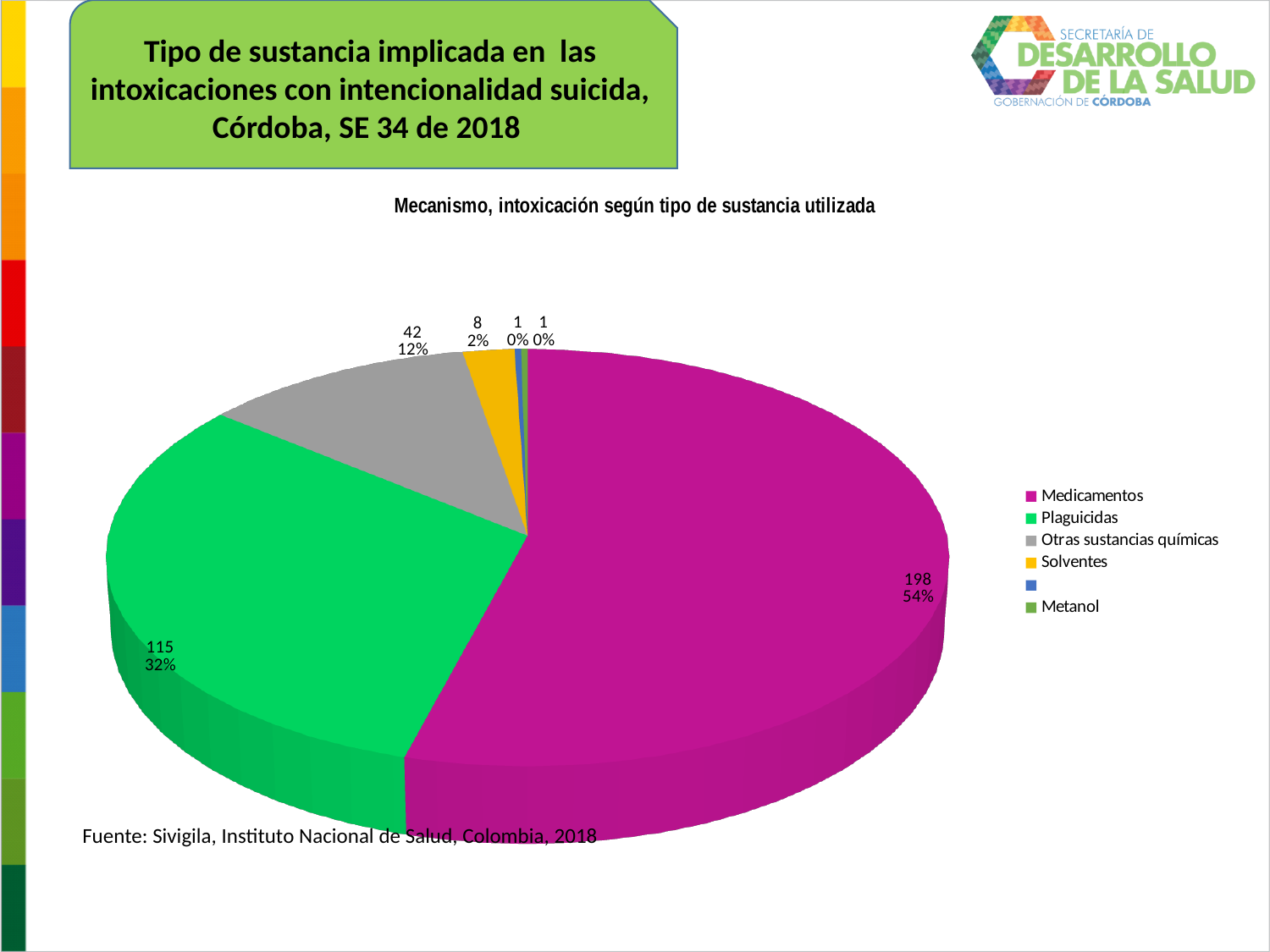

Tipo de sustancia implicada en  las intoxicaciones con intencionalidad suicida, Córdoba, SE 34 de 2018

[unsupported chart]

Fuente: Sivigila, Instituto Nacional de Salud, Colombia, 2018